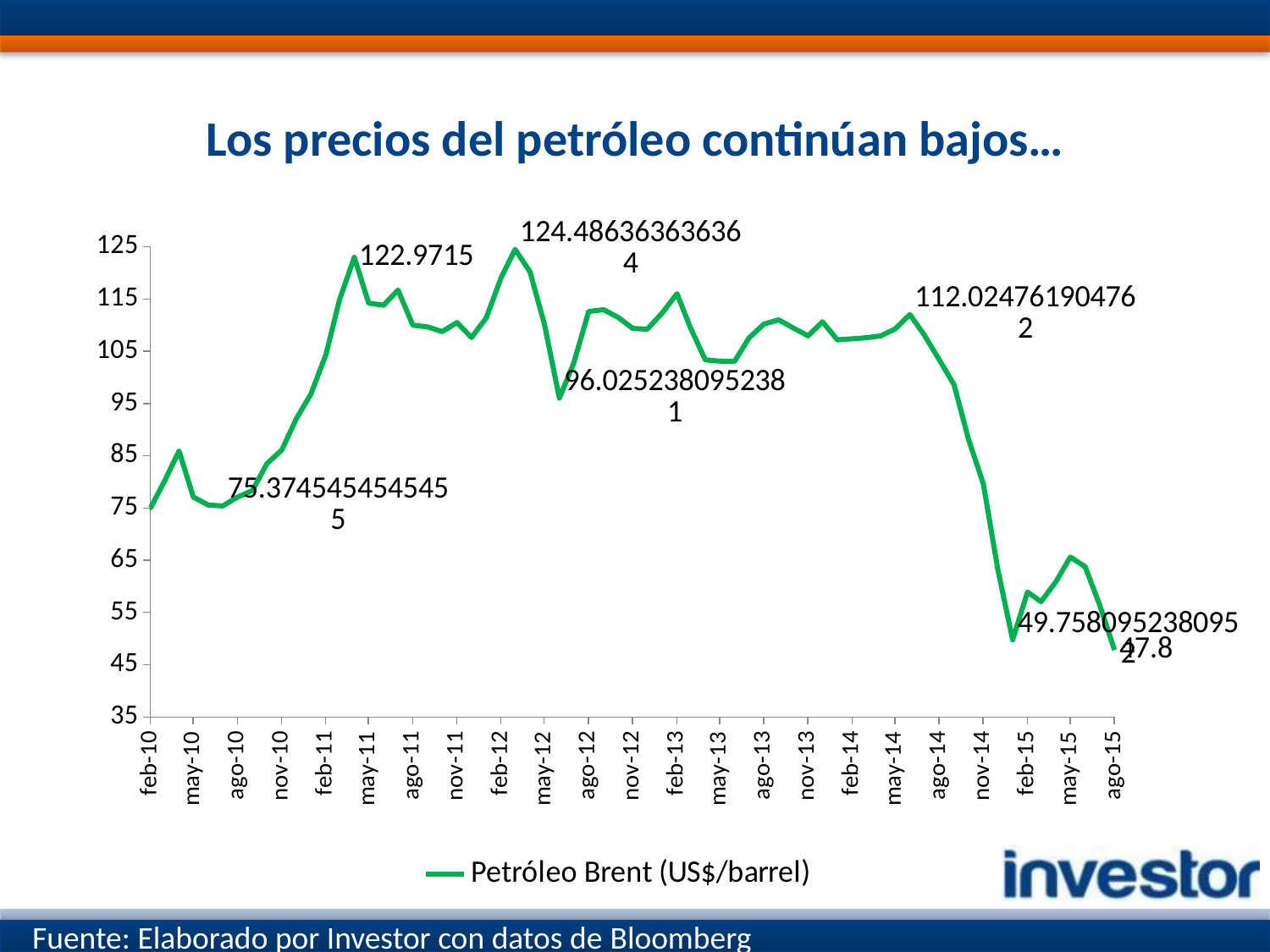

# Los precios del petróleo continúan bajos…

### Chart

| Category | Petróleo Brent (US$/barrel) |
|---|---|
| 37987 | 31.18 |
| 38018 | 30.87 |
| 38047 | 33.8 |
| 38078 | 33.36 |
| 38108 | 37.92 |
| 38139 | 35.19 |
| 38169 | 38.37 |
| 38200 | 43.03 |
| 38231 | 43.38 |
| 38261 | 49.77 |
| 38292 | 43.05 |
| 38322 | 39.65 |
| 38353 | 44.28 |
| 38384 | 45.56 |
| 38412 | 53.08 |
| 38443 | 51.86 |
| 38473 | 48.67 |
| 38504 | 54.31 |
| 38534 | 57.58 |
| 38565 | 64.09 |
| 38596 | 62.98 |
| 38626 | 58.52 |
| 38657 | 55.54 |
| 38687 | 56.75 |
| 38718 | 63.57 |
| 38749 | 59.92 |
| 38777 | 62.25 |
| 38808 | 70.44 |
| 38838 | 70.19 |
| 38869 | 68.86 |
| 38899 | 73.9 |
| 38930 | 73.61 |
| 38961 | 62.77 |
| 38991 | 58.38 |
| 39022 | 58.48 |
| 39052 | 62.31 |
| 39083 | 54.3 |
| 39114 | 57.76 |
| 39142 | 62.14 |
| 39173 | 67.4 |
| 39203 | 67.48 |
| 39234 | 71.32 |
| 39264 | 77.2 |
| 39295 | 70.8 |
| 39326 | 77.13 |
| 39356 | 83.04 |
| 39387 | 92.53 |
| 39417 | 91.45 |
| 39448 | 90.76333333333334 |
| 39479 | 94.73150000000001 |
| 39508 | 102.696 |
| 39539 | 110.49619047619048 |
| 39569 | 125.15631578947368 |
| 39600 | 133.47555555555556 |
| 39630 | 133.61238095238093 |
| 39661 | 115.58894736842106 |
| 39692 | 100.72318181818183 |
| 39722 | 73.86304347826086 |
| 39753 | 54.935500000000005 |
| 39783 | 43.5735 |
| 39814 | 45.94349999999999 |
| 39845 | 43.966315789473676 |
| 39873 | 47.40136363636364 |
| 39904 | 51.38904761904761 |
| 39934 | 59.12052631578947 |
| 39965 | 69.21809523809523 |
| 39995 | 65.99956521739131 |
| 40026 | 73.09619047619047 |
| 40057 | 68.20318181818183 |
| 40087 | 73.86636363636364 |
| 40118 | 77.7805 |
| 40148 | 75.33681818181817 |
| 40179 | 77.04400000000001 |
| 40210 | 75.05631578947369 |
| 40238 | 79.97304347826085 |
| 40269 | 85.90175 |
| 40299 | 77.06952380952382 |
| 40330 | 75.55454545454545 |
| 40360 | 75.37454545454547 |
| 40391 | 77.07999999999998 |
| 40422 | 78.35636363636364 |
| 40452 | 83.47952380952381 |
| 40483 | 86.09285714285713 |
| 40513 | 92.00523809523808 |
| 40544 | 96.86333333333333 |
| 40575 | 104.39149999999998 |
| 40603 | 114.76778260869564 |
| 40634 | 122.97149999999999 |
| 40664 | 114.20772727272724 |
| 40695 | 113.80681818181819 |
| 40725 | 116.69761904761903 |
| 40756 | 109.98956521739129 |
| 40787 | 109.64000000000001 |
| 40817 | 108.75190476190475 |
| 40848 | 110.4909090909091 |
| 40878 | 107.61363636363639 |
| 40909 | 111.41454545454548 |
| 40940 | 119.13333333333334 |
| 40969 | 124.48636363636363 |
| 41000 | 120.17388888888887 |
| 41030 | 110.1575 |
| 41061 | 96.0252380952381 |
| 41091 | 102.73272727272729 |
| 41122 | 112.5886956521739 |
| 41153 | 112.947 |
| 41183 | 111.50173913043476 |
| 41214 | 109.36000000000003 |
| 41244 | 109.20947368421052 |
| 41275 | 112.29227272727272 |
| 41306 | 116.00550000000003 |
| 41334 | 109.49549999999999 |
| 41365 | 103.34000000000002 |
| 41395 | 103.09869565217392 |
| 41426 | 103.07300000000001 |
| 41456 | 107.53608695652174 |
| 41487 | 110.18545454545455 |
| 41518 | 110.99857142857147 |
| 41548 | 109.44347826086958 |
| 41579 | 107.94619047619047 |
| 41609 | 110.63666666666666 |
| 41640 | 107.17000000000002 |
| 0 | 108.816 |
| 41699 | 107.56095238095239 |
| 41730 | 107.92699999999998 |
| 41760 | 109.25181818181817 |
| 41791 | 112.0247619047619 |
| 41821 | 108.10217391304352 |
| 41852 | 103.39619047619048 |
| 41883 | 98.57136318181819 |
| 41913 | 88.15086956521738 |
| 41944 | 79.60749999999999 |
| 41974 | 63.27 |
| 42005 | 49.75809523809523 |
| 42036 | 58.906499999999994 |
| 42064 | 57.069090936834165 |
| 42095 | 60.86181820956144 |
| 42125 | 65.60714285714285 |
| 42156 | 63.75272727272728 |
| 42186 | 56.482173913043475 |
| 42217 | 47.8 |
Fuente: Elaborado por Investor con datos de Bloomberg